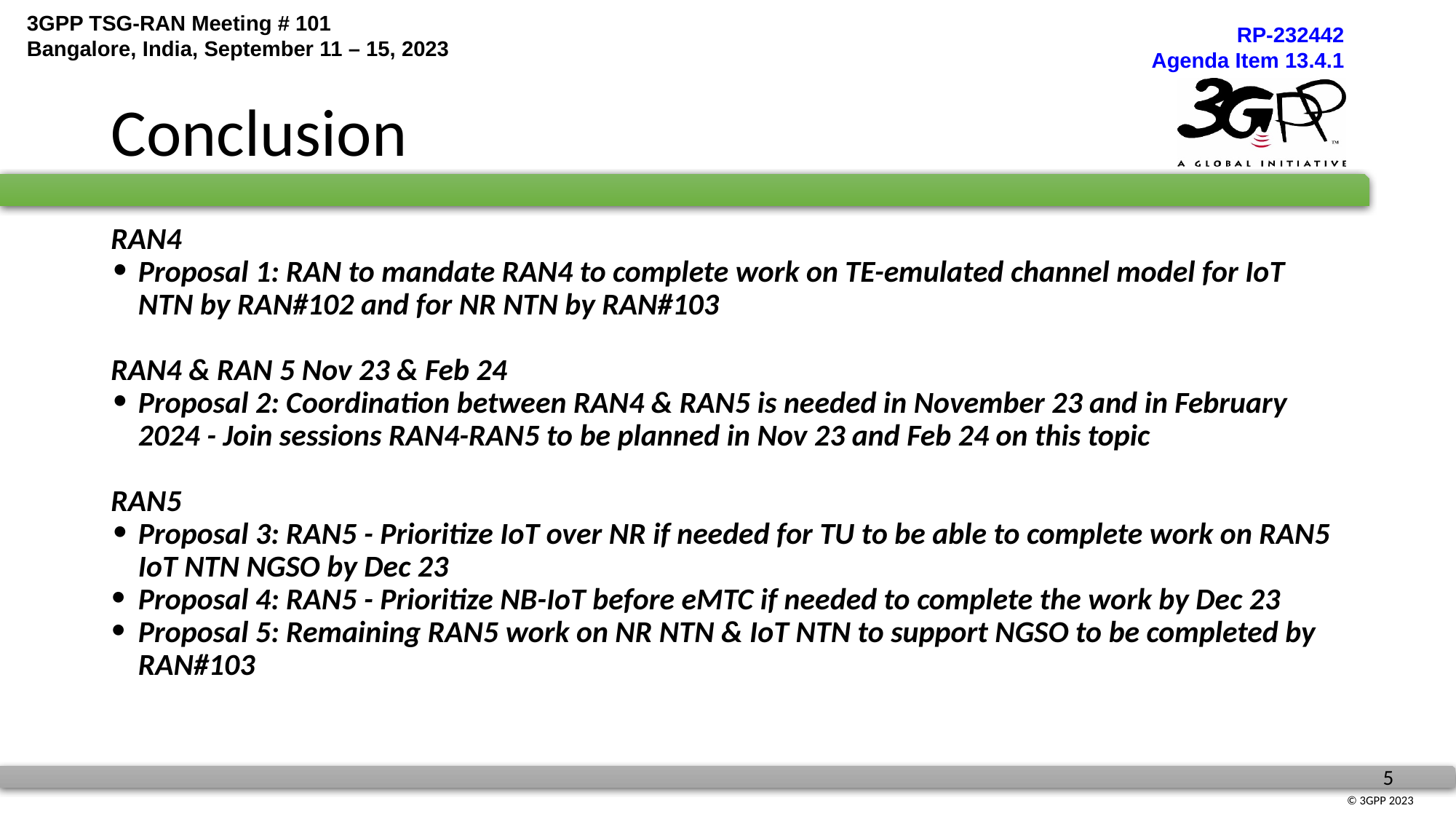

# Conclusion
RAN4
Proposal 1: RAN to mandate RAN4 to complete work on TE-emulated channel model for IoT NTN by RAN#102 and for NR NTN by RAN#103

RAN4 & RAN 5 Nov 23 & Feb 24
Proposal 2: Coordination between RAN4 & RAN5 is needed in November 23 and in February 2024 - Join sessions RAN4-RAN5 to be planned in Nov 23 and Feb 24 on this topic

RAN5
Proposal 3: RAN5 - Prioritize IoT over NR if needed for TU to be able to complete work on RAN5 IoT NTN NGSO by Dec 23
Proposal 4: RAN5 - Prioritize NB-IoT before eMTC if needed to complete the work by Dec 23
Proposal 5: Remaining RAN5 work on NR NTN & IoT NTN to support NGSO to be completed by RAN#103